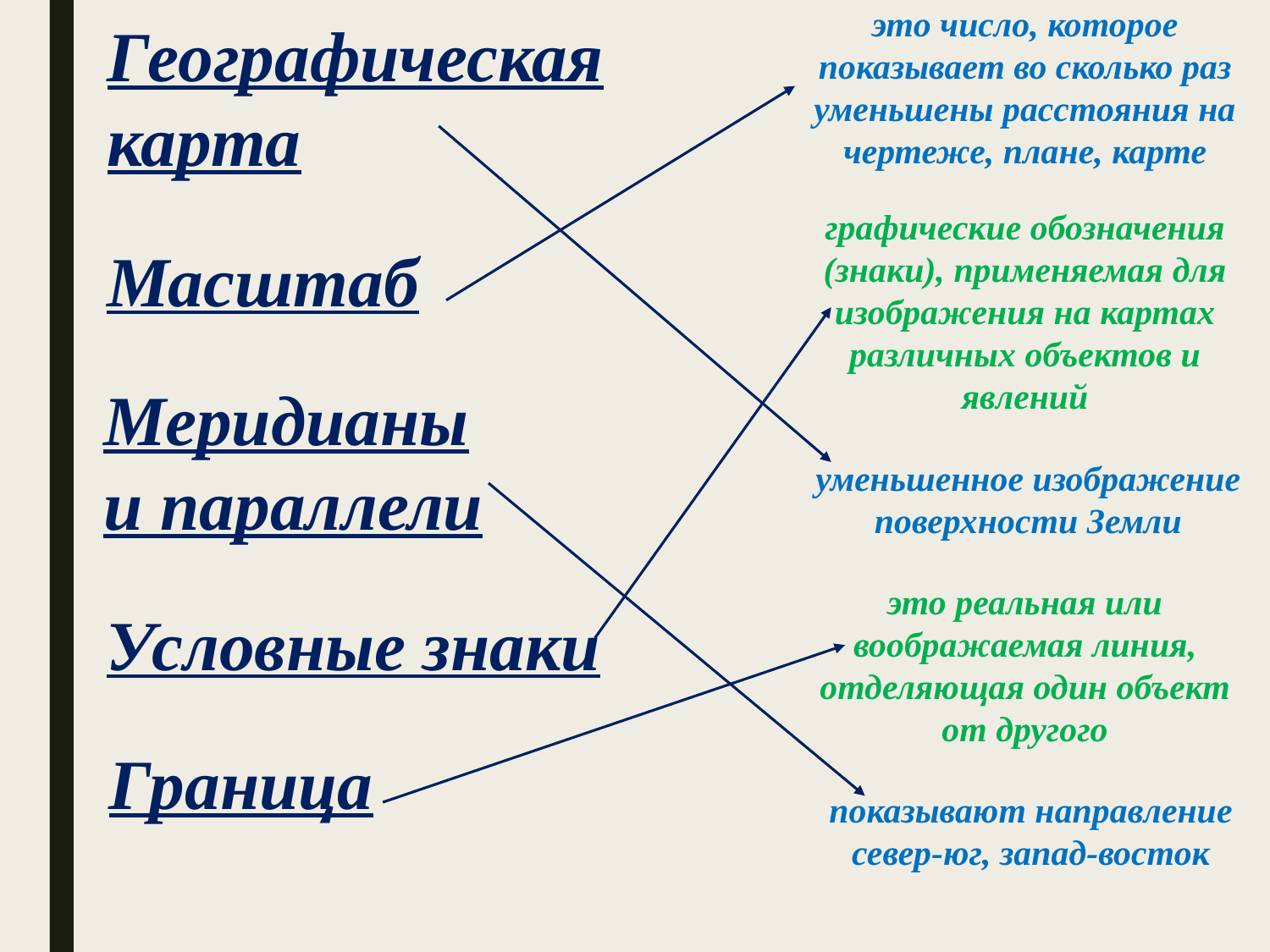

это число, которое показывает во сколько раз уменьшены расстояния на чертеже, плане, карте
Географическая карта
графические обозначения (знаки), применяемая для изображения на картах различных объектов и явлений
Масштаб
Меридианы и параллели
уменьшенное изображение поверхности Земли
это реальная или воображаемая линия, отделяющая один объект от другого
Условные знаки
Граница
показывают направление север-юг, запад-восток